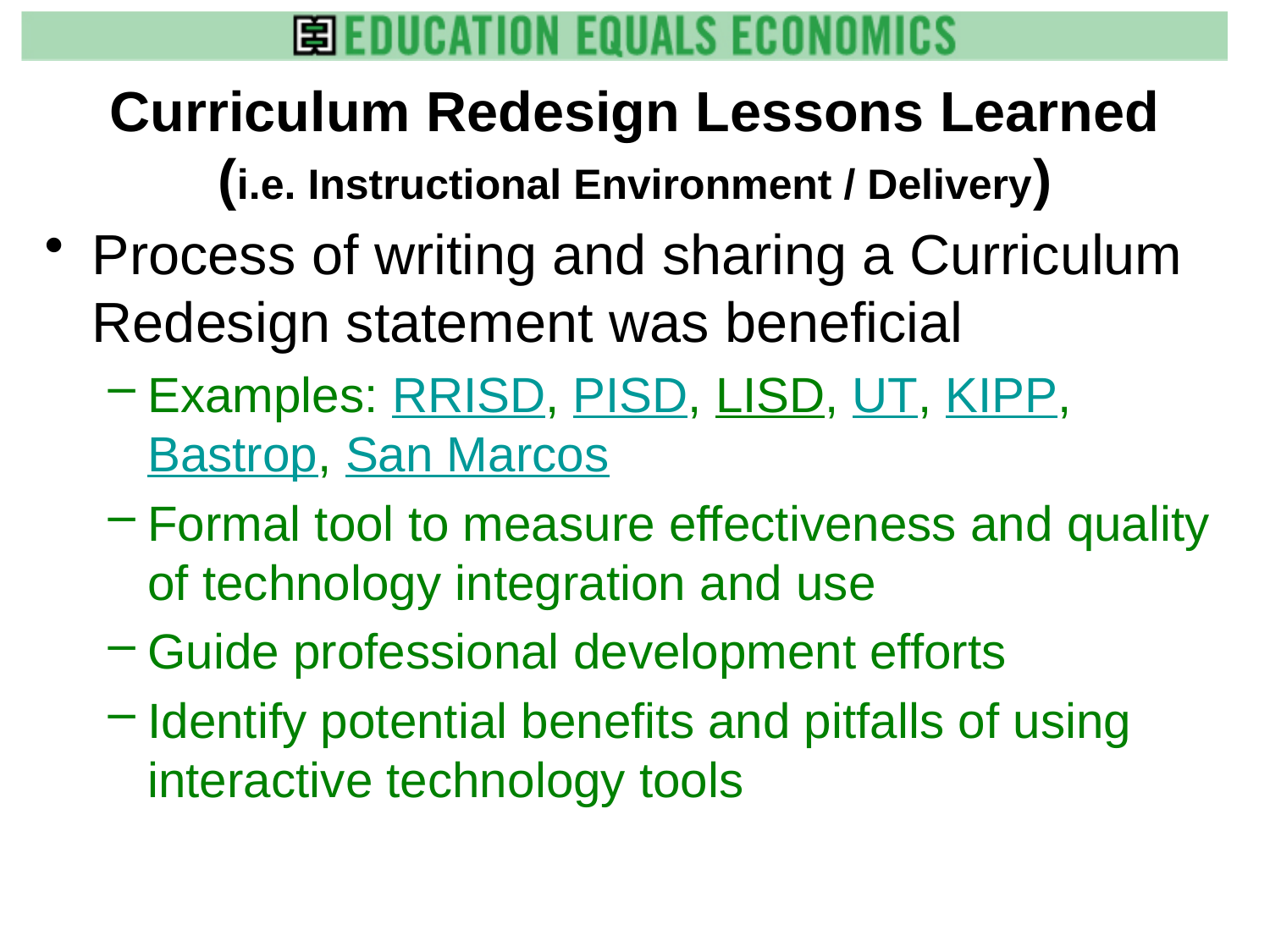

# Curriculum Redesign Lessons Learned (i.e. Instructional Environment / Delivery)
Process of writing and sharing a Curriculum Redesign statement was beneficial
Examples: RRISD, PISD, LISD, UT, KIPP, Bastrop, San Marcos
Formal tool to measure effectiveness and quality of technology integration and use
Guide professional development efforts
Identify potential benefits and pitfalls of using interactive technology tools